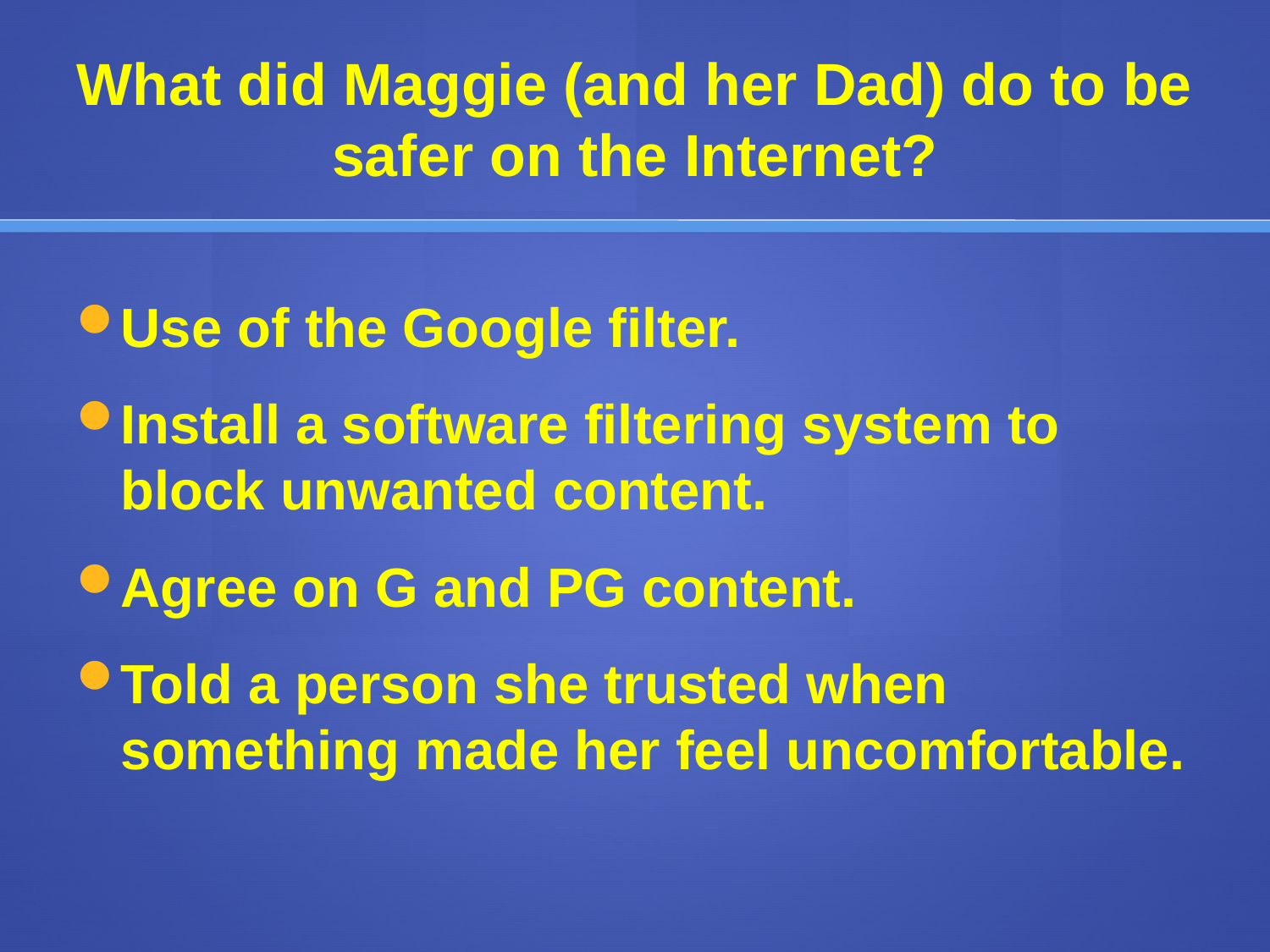

# What did Maggie (and her Dad) do to be safer on the Internet?
Use of the Google filter.
Install a software filtering system to block unwanted content.
Agree on G and PG content.
Told a person she trusted when something made her feel uncomfortable.